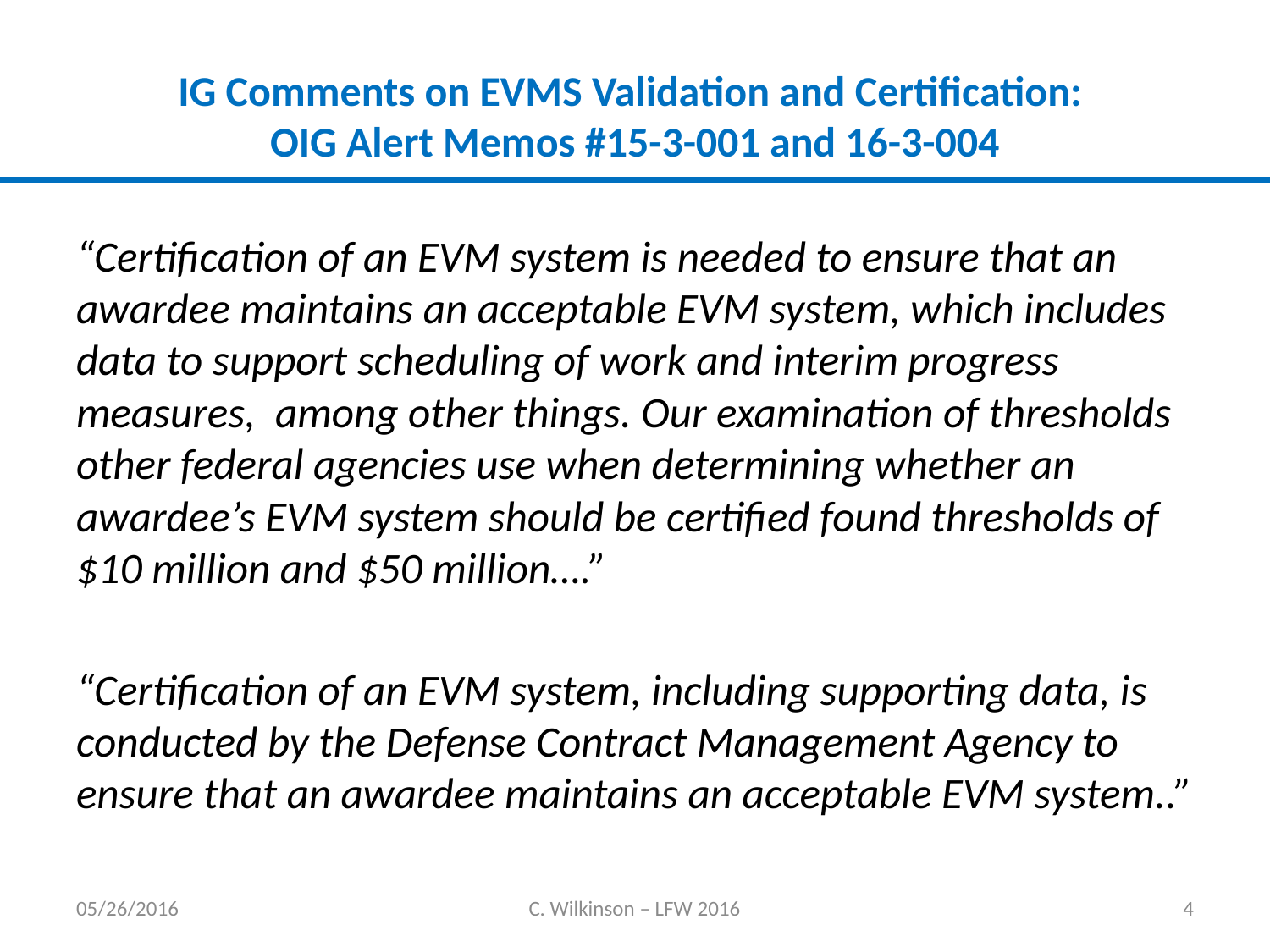

# IG Comments on EVMS Validation and Certification: OIG Alert Memos #15-3-001 and 16-3-004
“Certification of an EVM system is needed to ensure that an awardee maintains an acceptable EVM system, which includes data to support scheduling of work and interim progress measures,  among other things. Our examination of thresholds other federal agencies use when determining whether an awardee’s EVM system should be certified found thresholds of $10 million and $50 million….”

“Certification of an EVM system, including supporting data, is conducted by the Defense Contract Management Agency to ensure that an awardee maintains an acceptable EVM system..”

05/26/2016
C. Wilkinson – LFW 2016
4